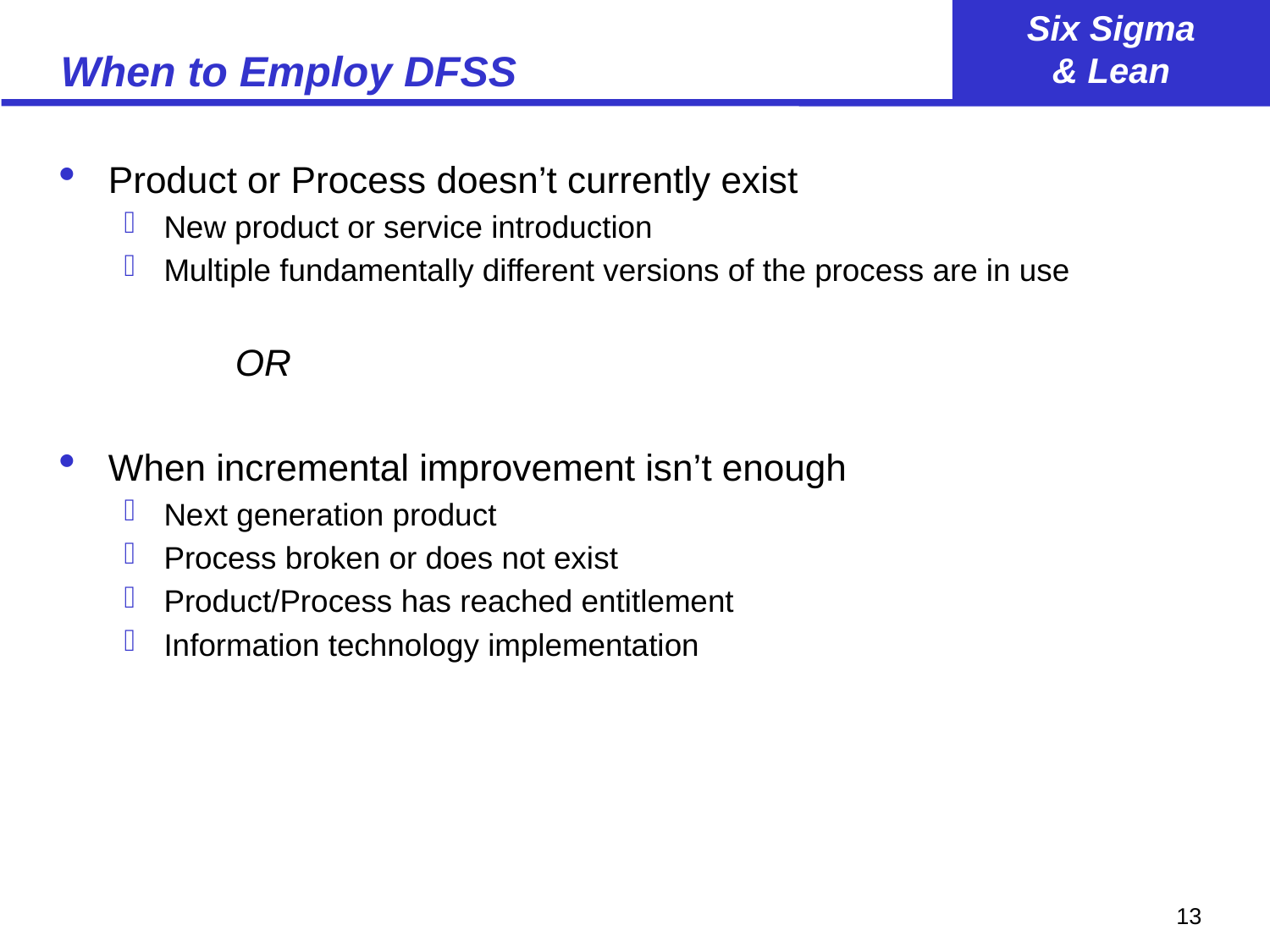

# When to Employ DFSS
Product or Process doesn’t currently exist
New product or service introduction
Multiple fundamentally different versions of the process are in use

		OR

When incremental improvement isn’t enough
Next generation product
Process broken or does not exist
Product/Process has reached entitlement
Information technology implementation